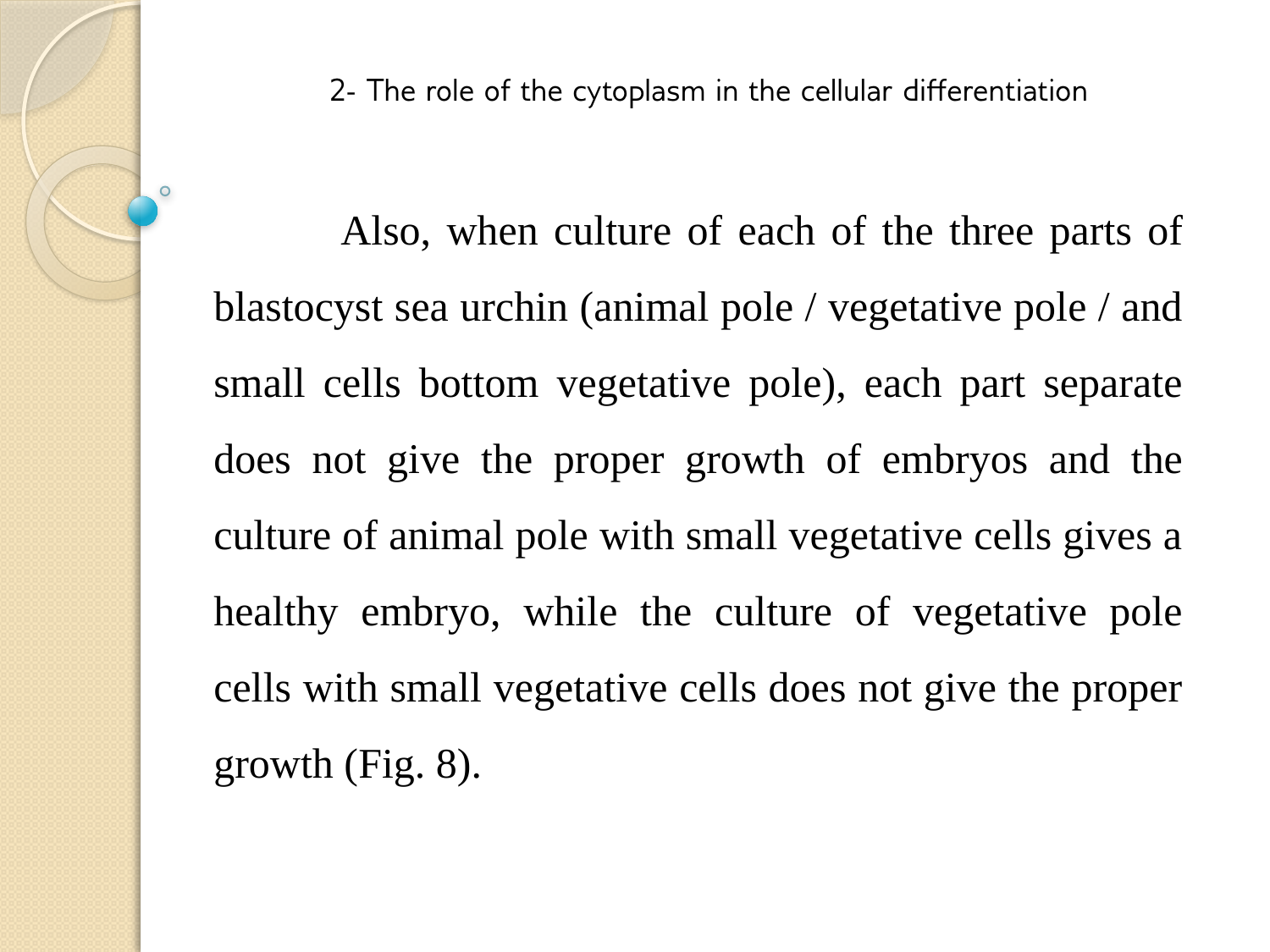

2- The role of the cytoplasm in the cellular differentiation
	Also, when culture of each of the three parts of blastocyst sea urchin (animal pole / vegetative pole / and small cells bottom vegetative pole), each part separate does not give the proper growth of embryos and the culture of animal pole with small vegetative cells gives a healthy embryo, while the culture of vegetative pole cells with small vegetative cells does not give the proper growth (Fig. 8).